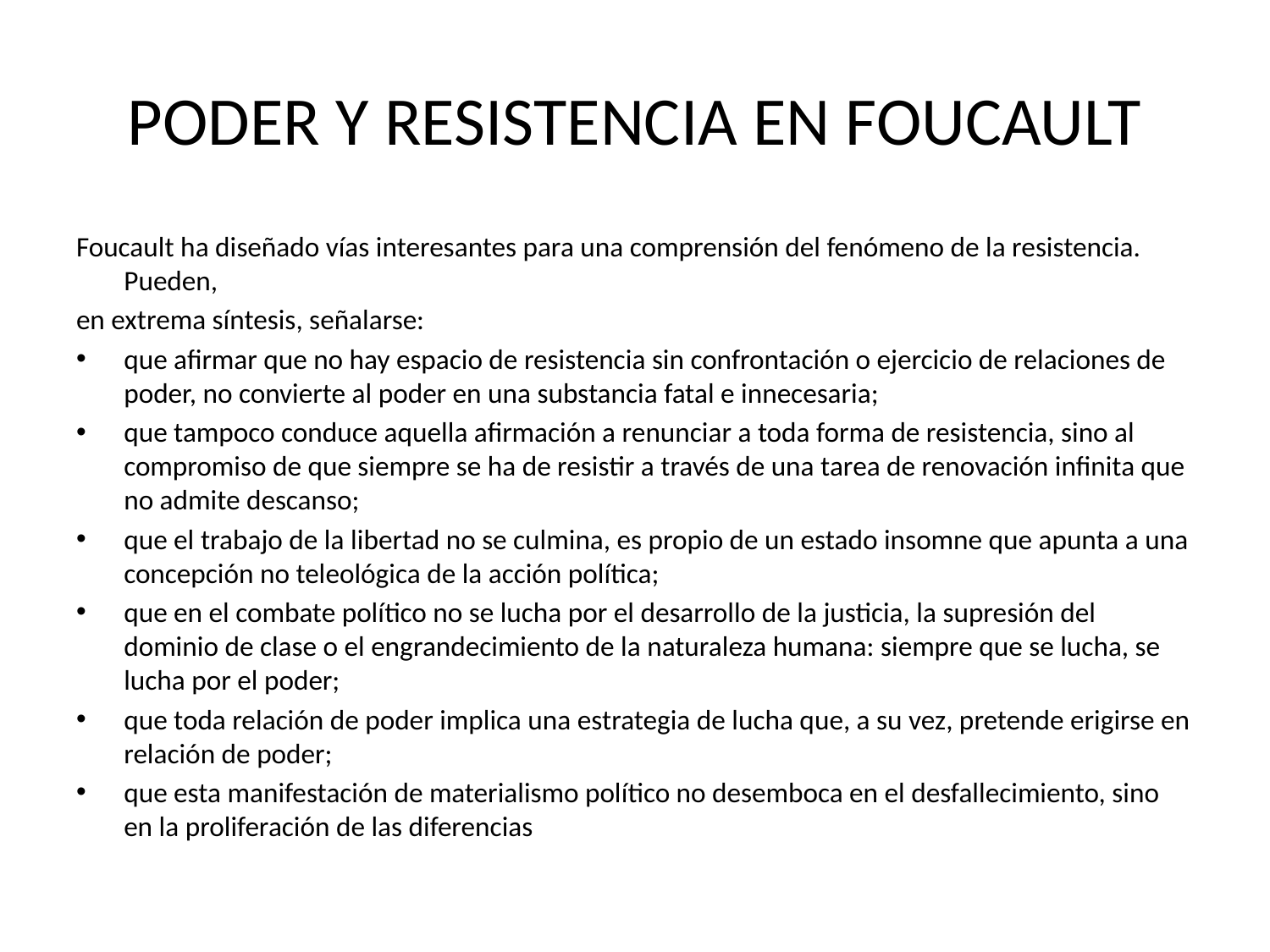

# PODER Y RESISTENCIA EN FOUCAULT
Foucault ha diseñado vías interesantes para una comprensión del fenómeno de la resistencia. Pueden,
en extrema síntesis, señalarse:
que afirmar que no hay espacio de resistencia sin confrontación o ejercicio de relaciones de poder, no convierte al poder en una substancia fatal e innecesaria;
que tampoco conduce aquella afirmación a renunciar a toda forma de resistencia, sino al compromiso de que siempre se ha de resistir a través de una tarea de renovación infinita que no admite descanso;
que el trabajo de la libertad no se culmina, es propio de un estado insomne que apunta a una concepción no teleológica de la acción política;
que en el combate político no se lucha por el desarrollo de la justicia, la supresión del dominio de clase o el engrandecimiento de la naturaleza humana: siempre que se lucha, se lucha por el poder;
que toda relación de poder implica una estrategia de lucha que, a su vez, pretende erigirse en relación de poder;
que esta manifestación de materialismo político no desemboca en el desfallecimiento, sino en la proliferación de las diferencias